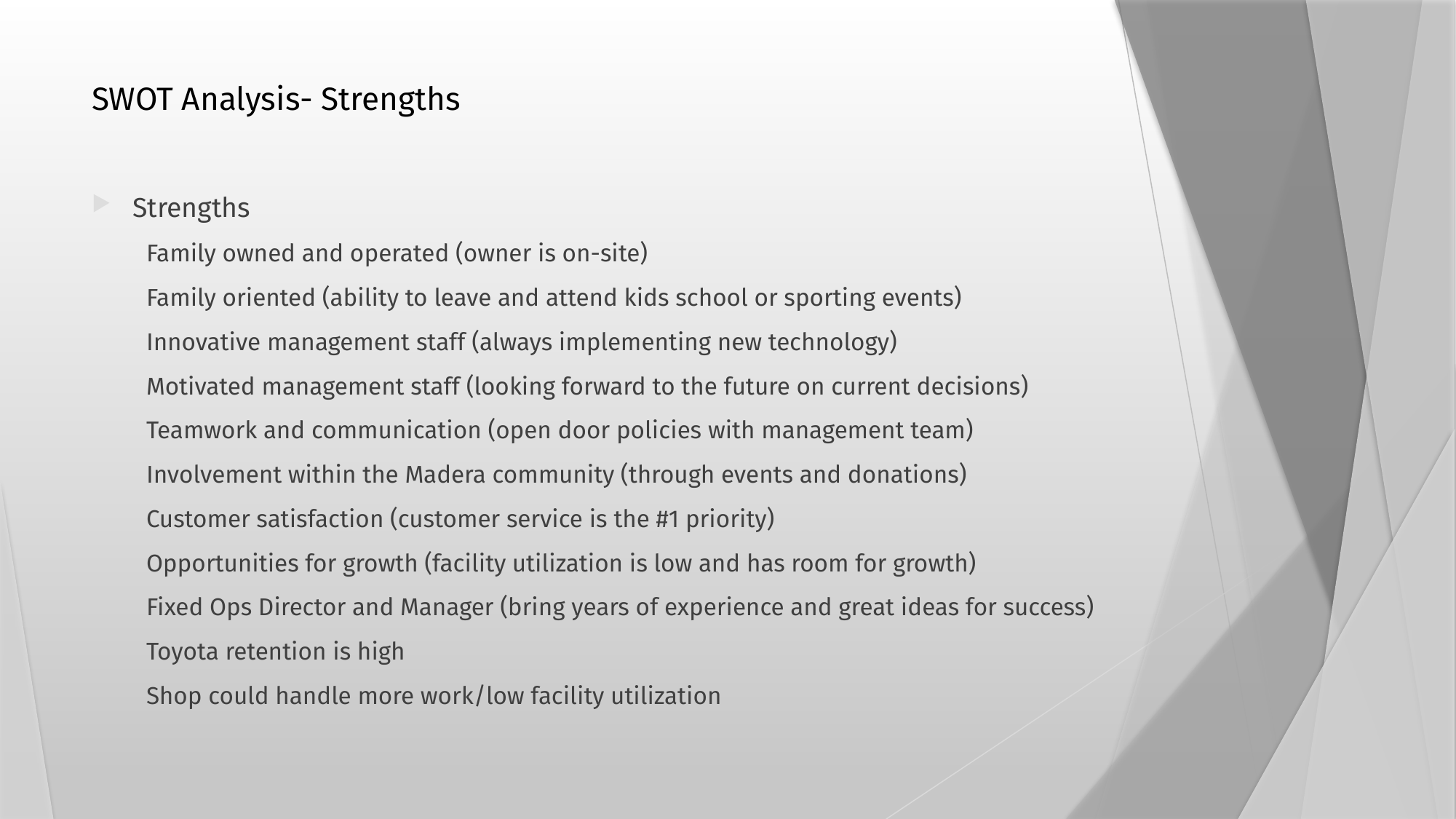

# SWOT Analysis- Strengths
Strengths
Family owned and operated (owner is on-site)
Family oriented (ability to leave and attend kids school or sporting events)
Innovative management staff (always implementing new technology)
Motivated management staff (looking forward to the future on current decisions)
Teamwork and communication (open door policies with management team)
Involvement within the Madera community (through events and donations)
Customer satisfaction (customer service is the #1 priority)
Opportunities for growth (facility utilization is low and has room for growth)
Fixed Ops Director and Manager (bring years of experience and great ideas for success)
Toyota retention is high
Shop could handle more work/low facility utilization